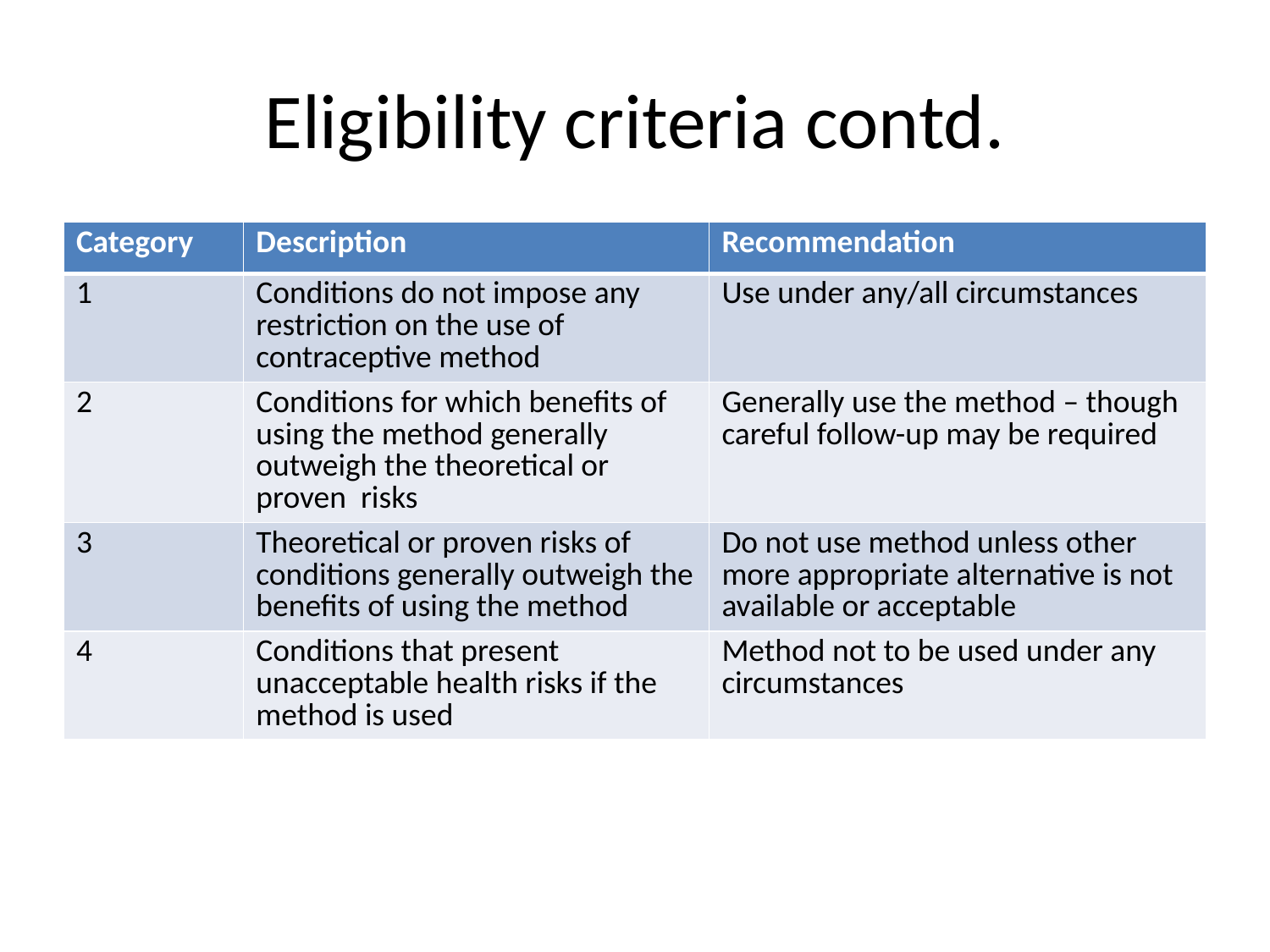

# Eligibility criteria contd.
| Category | Description | Recommendation |
| --- | --- | --- |
| 1 | Conditions do not impose any restriction on the use of contraceptive method | Use under any/all circumstances |
| 2 | Conditions for which benefits of using the method generally outweigh the theoretical or proven risks | Generally use the method – though careful follow-up may be required |
| 3 | Theoretical or proven risks of conditions generally outweigh the benefits of using the method | Do not use method unless other more appropriate alternative is not available or acceptable |
| 4 | Conditions that present unacceptable health risks if the method is used | Method not to be used under any circumstances |